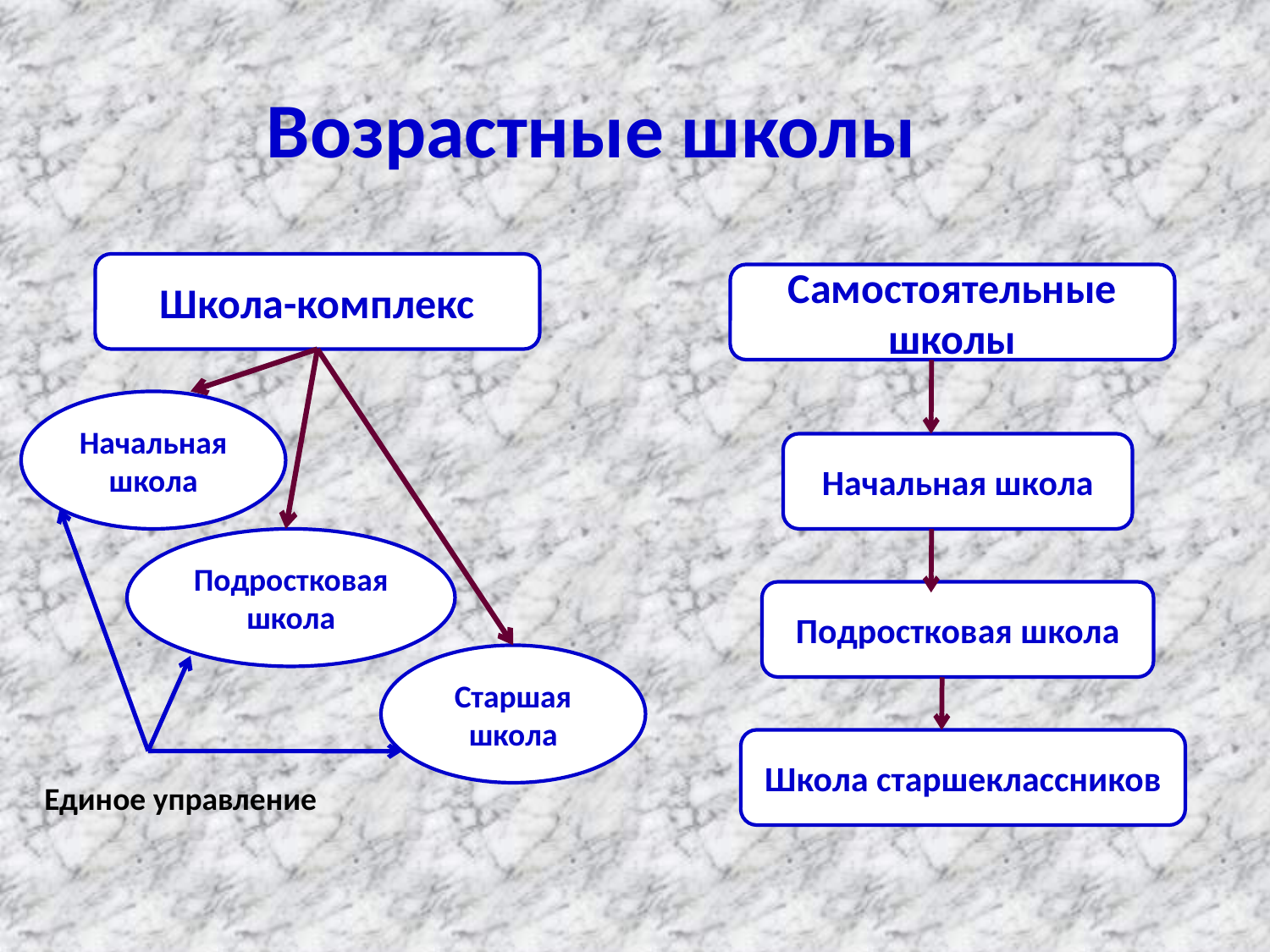

Возрастные школы
Школа-комплекс
Самостоятельные школы
Начальная школа
Начальная школа
Подростковаяшкола
Подростковая школа
Старшая школа
Школа старшеклассников
Единое управление